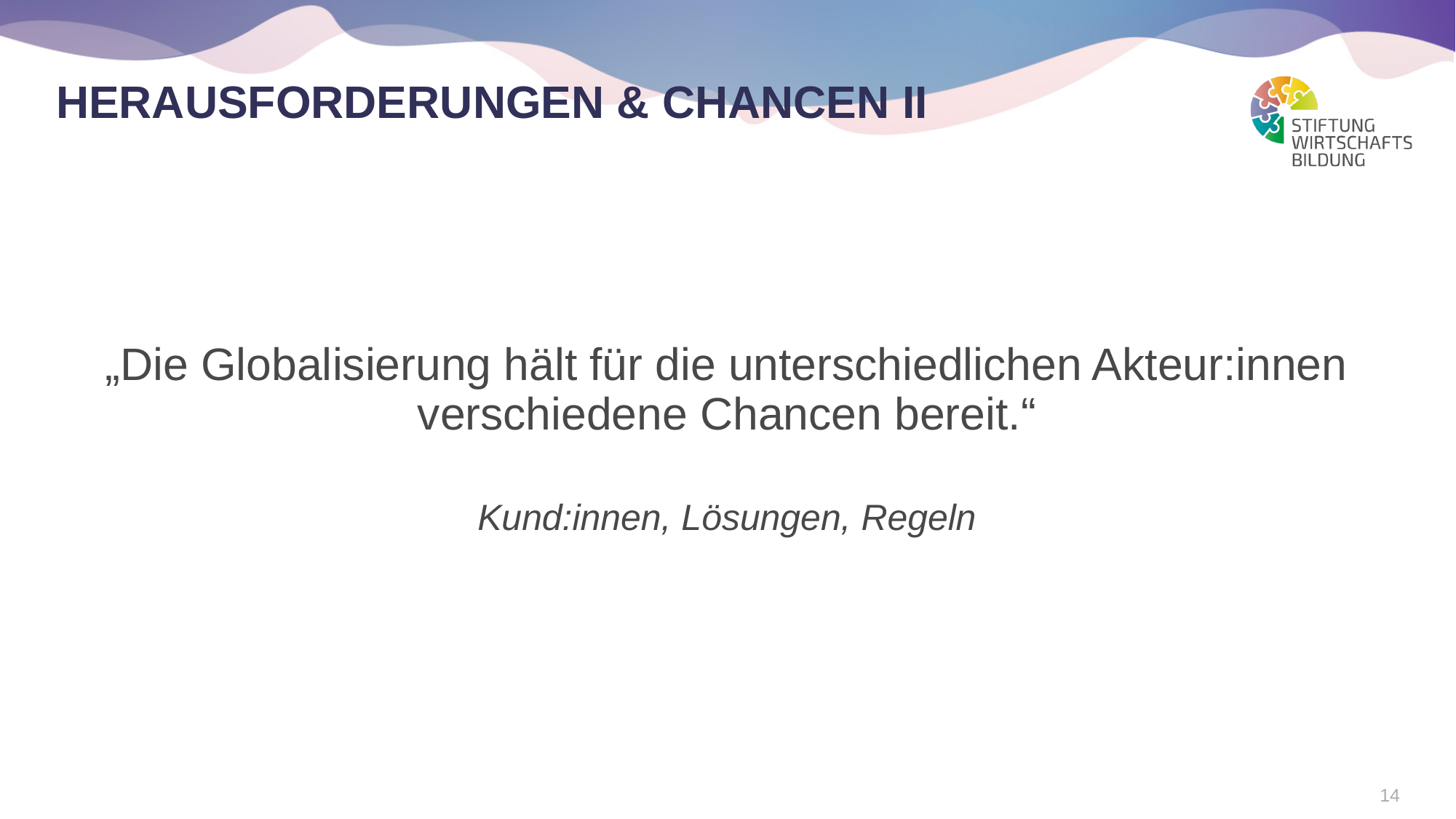

# Herausforderungen & Chancen II

„Die Globalisierung hält für die unterschiedlichen Akteur:innen verschiedene Chancen bereit.“

Kund:innen, Lösungen, Regeln
14